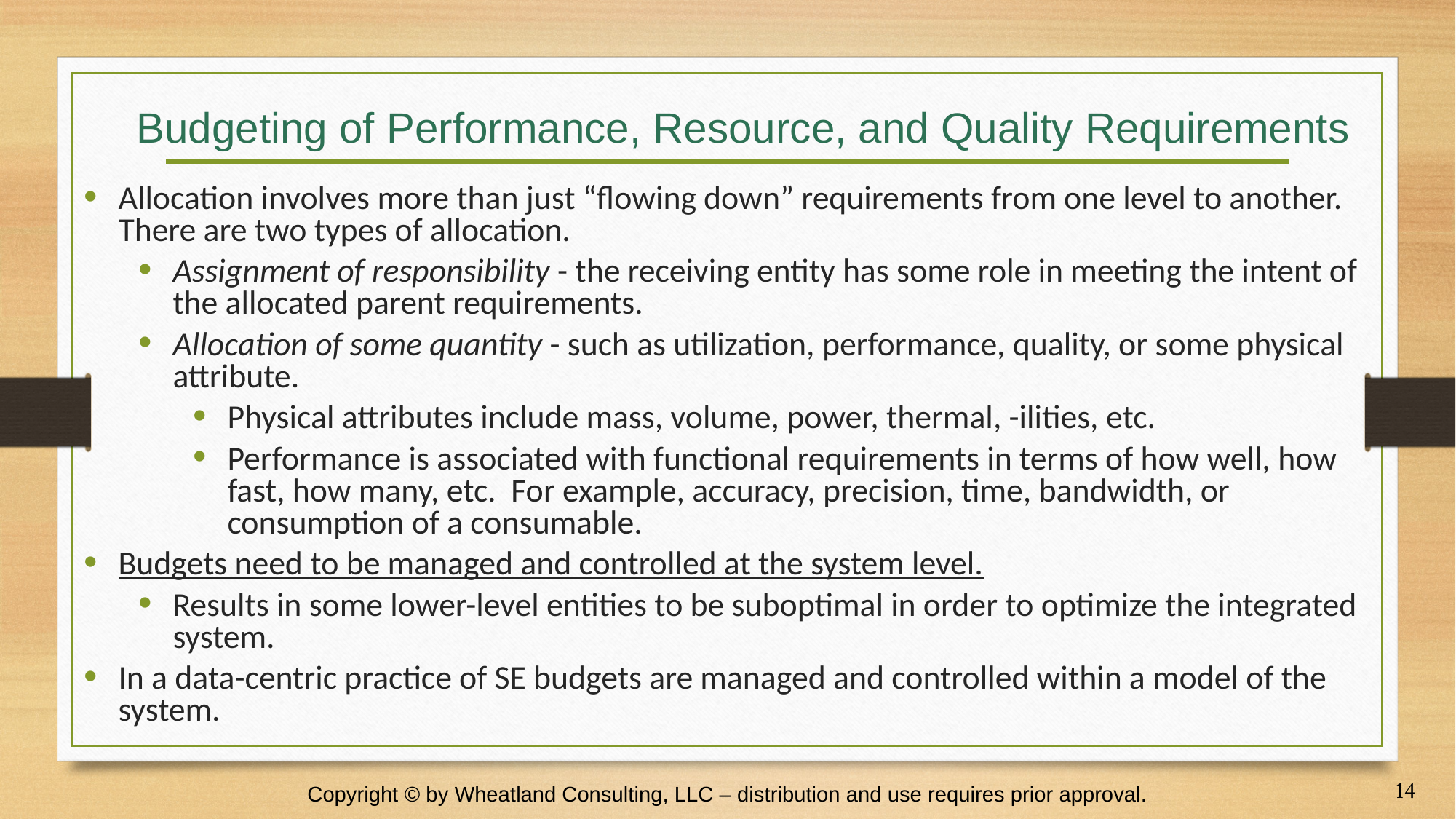

# Budgeting of Performance, Resource, and Quality Requirements
Allocation involves more than just “flowing down” requirements from one level to another.  There are two types of allocation.
Assignment of responsibility - the receiving entity has some role in meeting the intent of the allocated parent requirements.
Allocation of some quantity - such as utilization, performance, quality, or some physical attribute.
Physical attributes include mass, volume, power, thermal, -ilities, etc.
Performance is associated with functional requirements in terms of how well, how fast, how many, etc.  For example, accuracy, precision, time, bandwidth, or consumption of a consumable.
Budgets need to be managed and controlled at the system level.
Results in some lower-level entities to be suboptimal in order to optimize the integrated system.
In a data-centric practice of SE budgets are managed and controlled within a model of the system.

Copyright © by Wheatland Consulting, LLC – distribution and use requires prior approval.
14